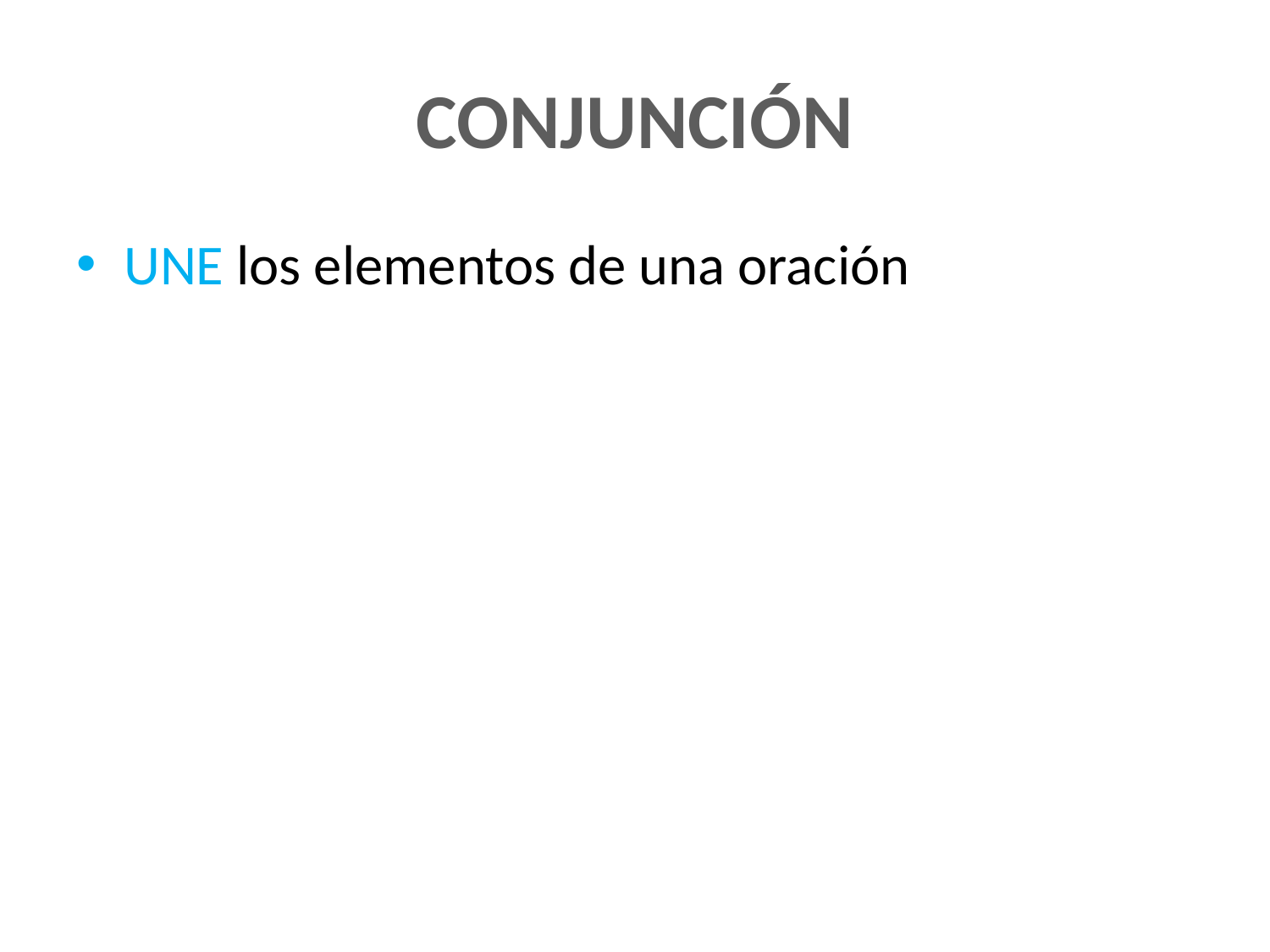

# CONJUNCIÓN
UNE los elementos de una oración